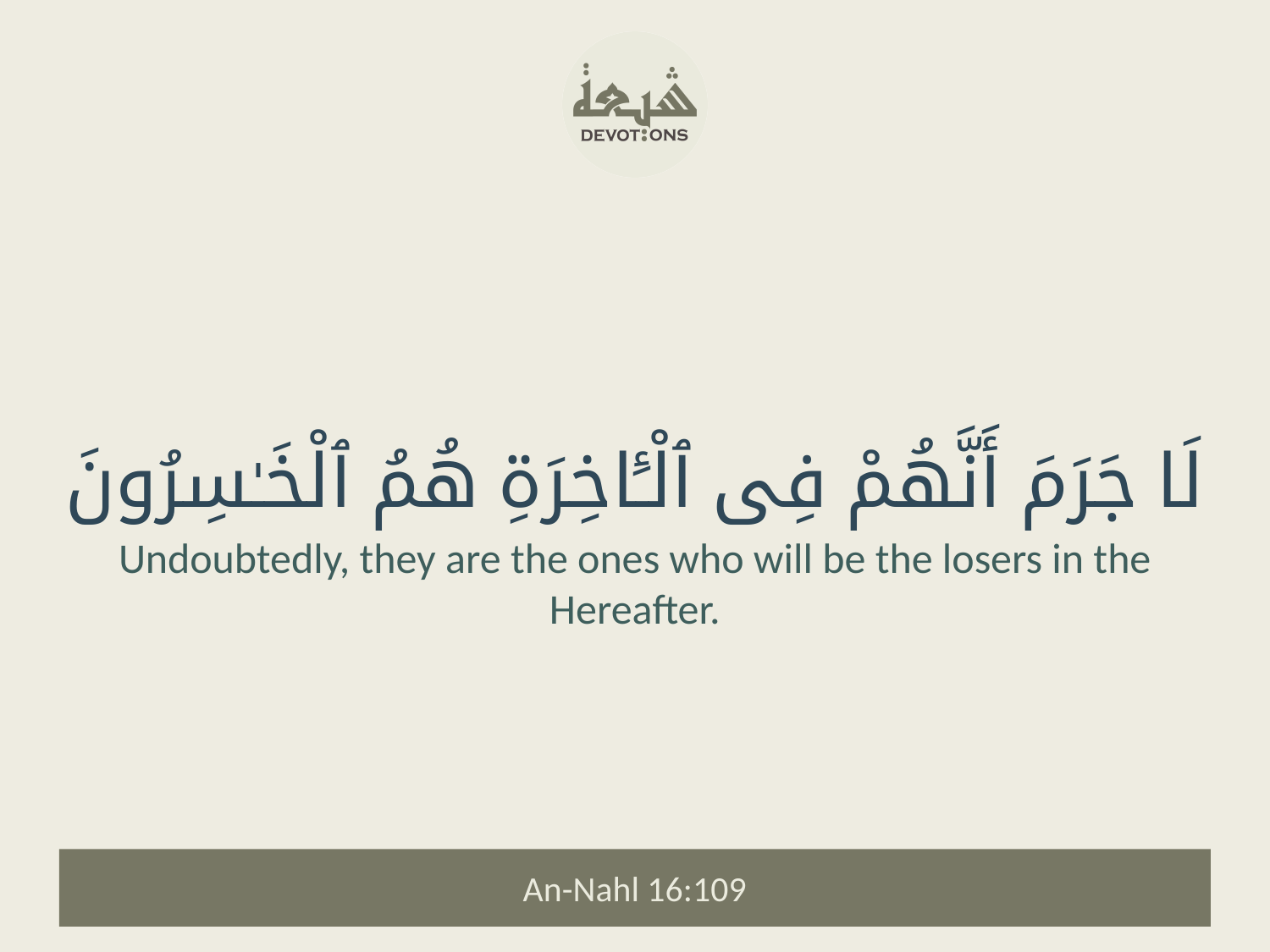

لَا جَرَمَ أَنَّهُمْ فِى ٱلْـَٔاخِرَةِ هُمُ ٱلْخَـٰسِرُونَ
Undoubtedly, they are the ones who will be the losers in the Hereafter.
An-Nahl 16:109